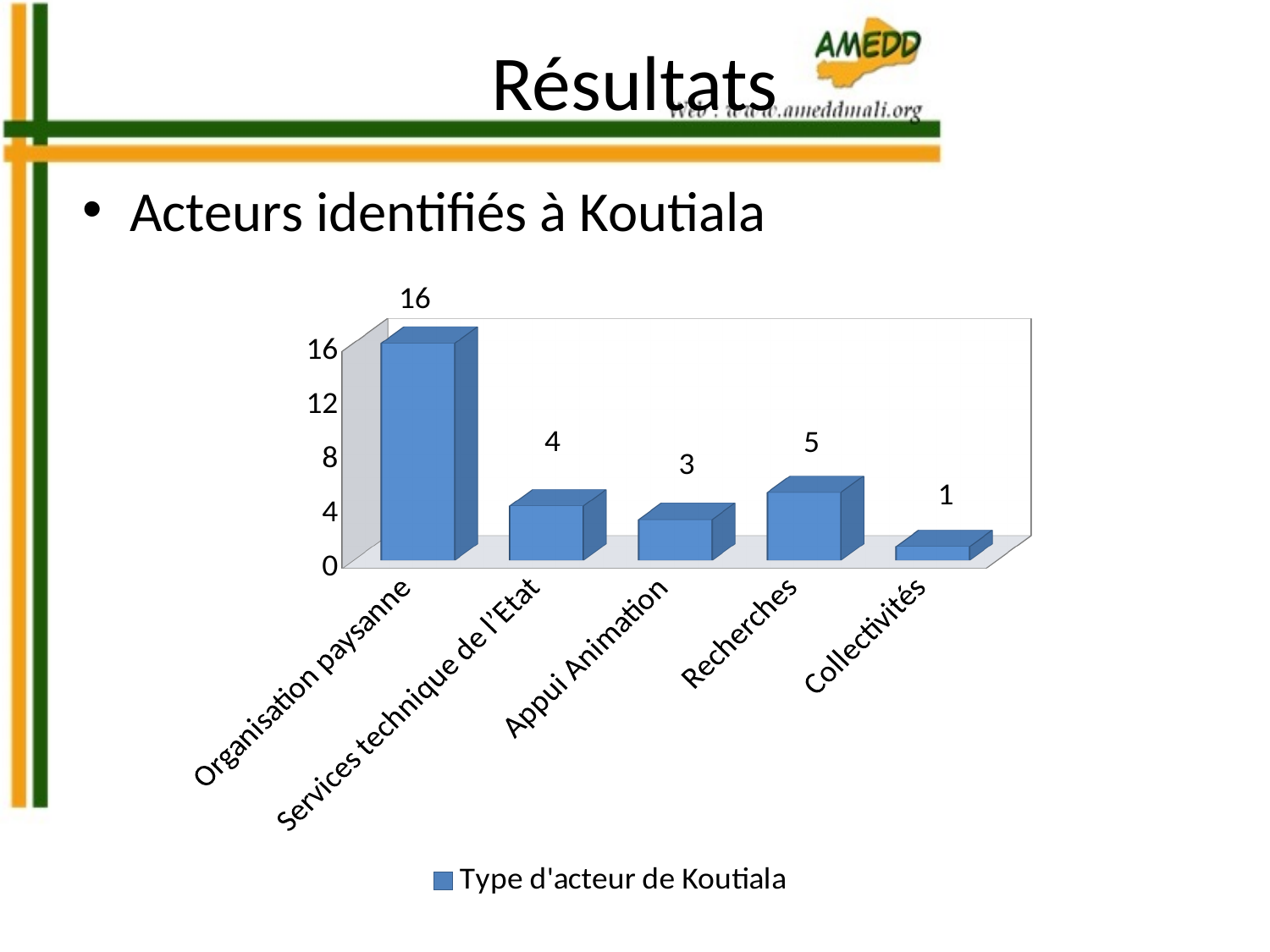

# Résultats
Acteurs identifiés à Koutiala

[unsupported chart]